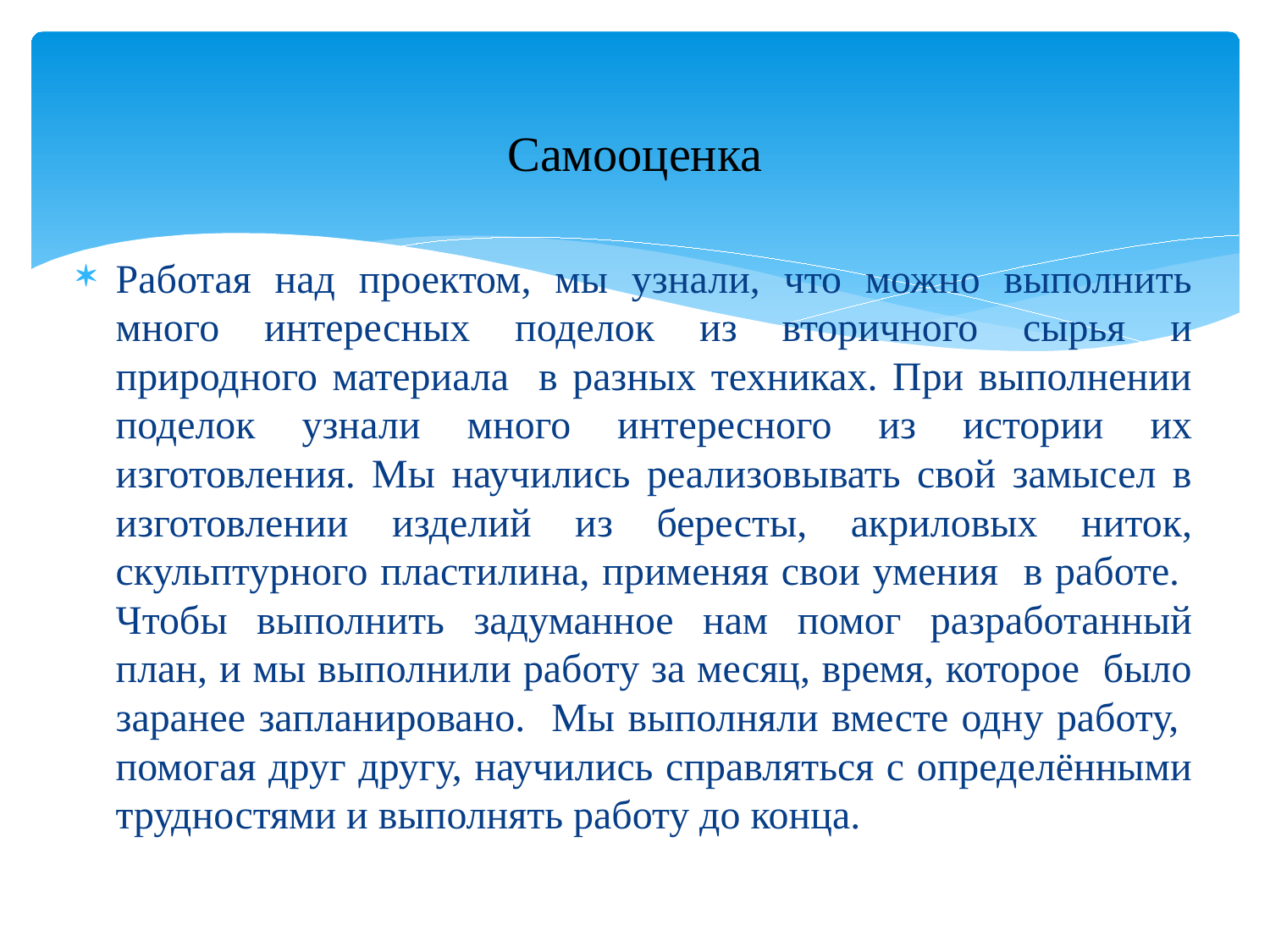

# Самооценка
Работая над проектом, мы узнали, что можно выполнить много интересных поделок из вторичного сырья и природного материала  в разных техниках. При выполнении поделок узнали много интересного из истории их изготовления. Мы научились реализовывать свой замысел в изготовлении изделий из бересты, акриловых ниток, скульптурного пластилина, применяя свои умения  в работе.  Чтобы выполнить задуманное нам помог разработанный план, и мы выполнили работу за месяц, время, которое  было заранее запланировано.  Мы выполняли вместе одну работу,  помогая друг другу, научились справляться с определёнными трудностями и выполнять работу до конца.